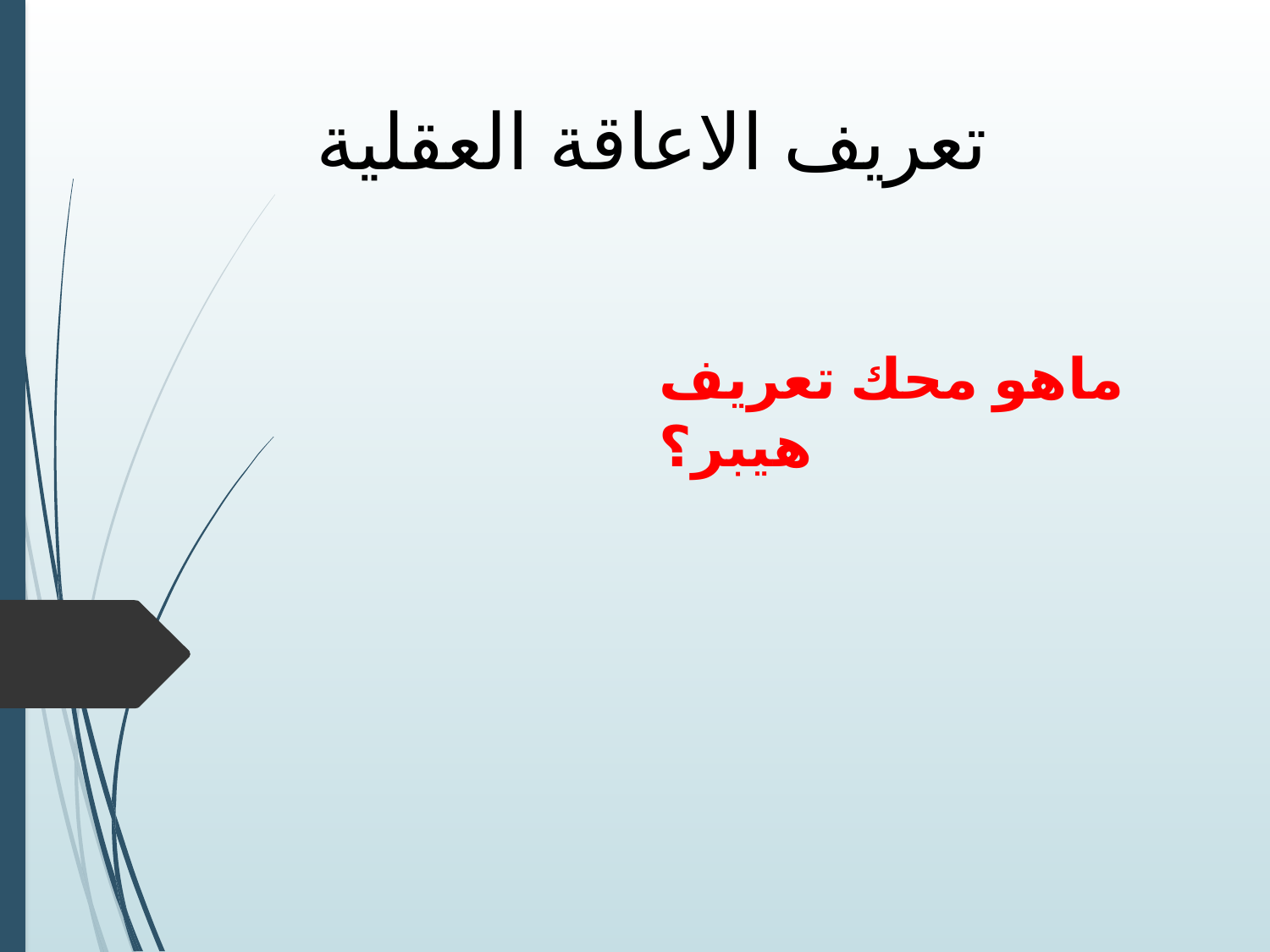

تعريف الاعاقة العقلية
# ماهو محك تعريف هيبر؟